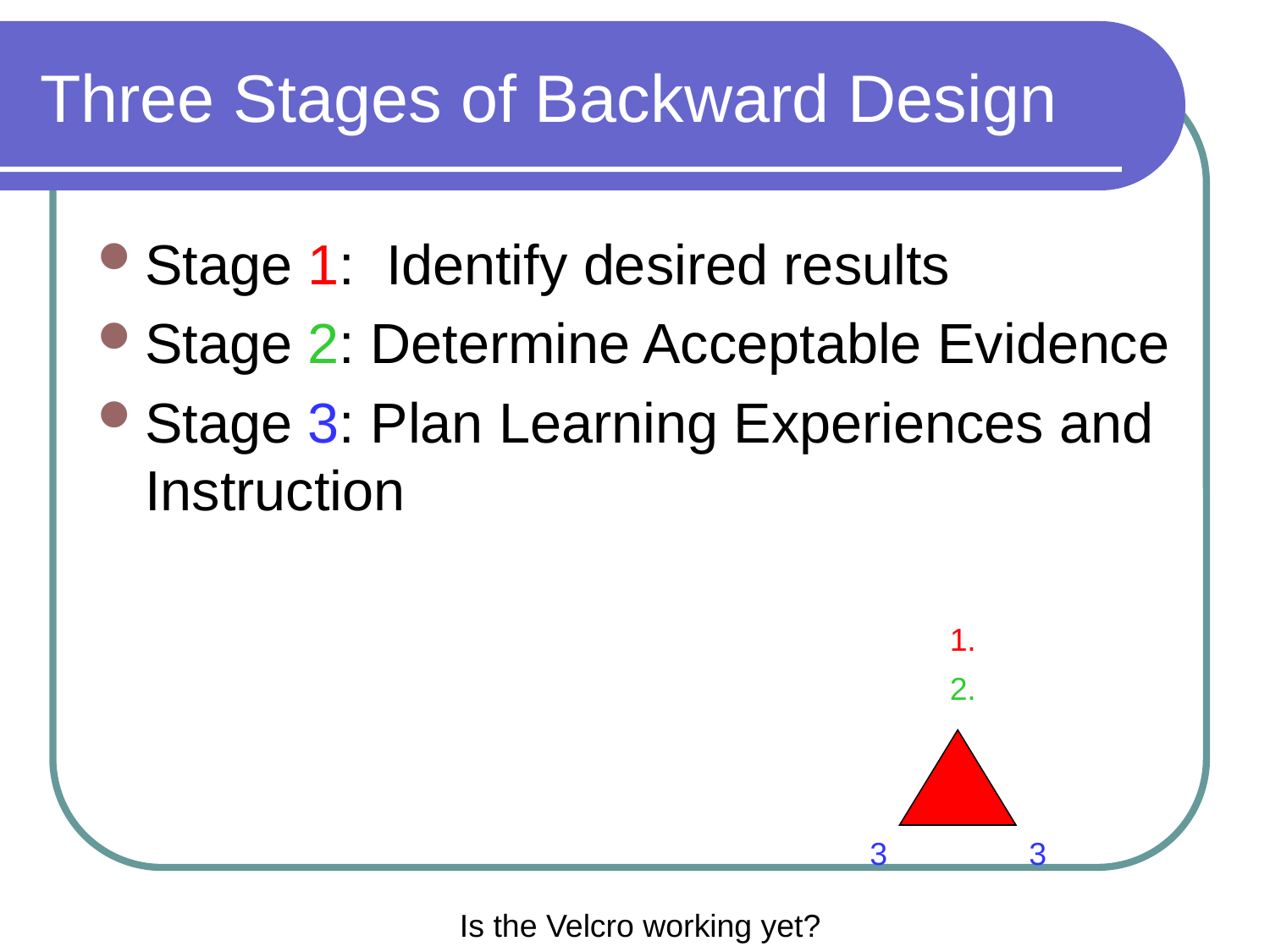

# Three Stages of Backward Design
Stage 1:  Identify desired results
Stage 2: Determine Acceptable Evidence
Stage 3: Plan Learning Experiences and Instruction
1.
2.

3                3
Is the Velcro working yet?